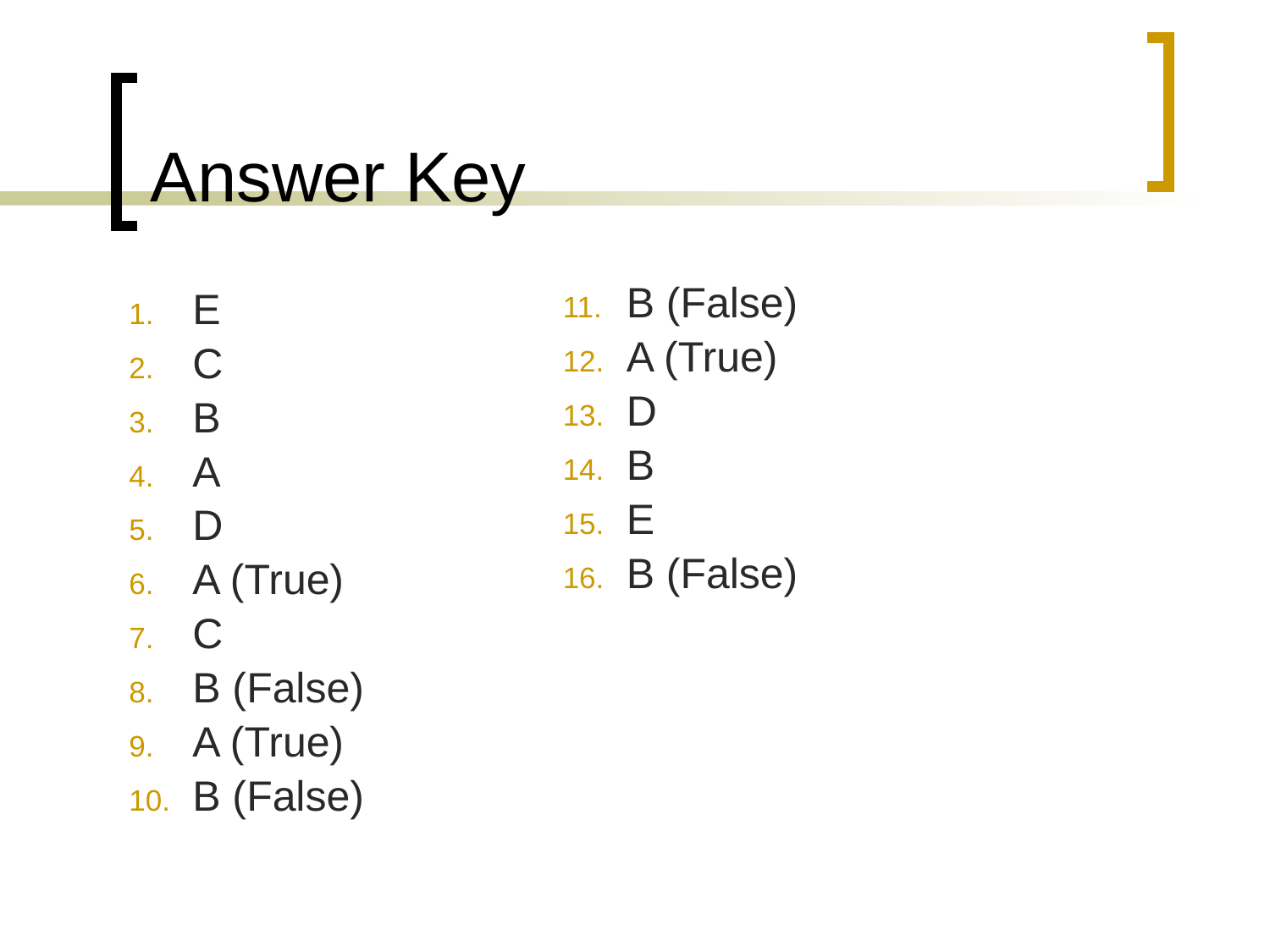

# Answer Key

E
C
B
A
D
A (True)
C
B (False)
A (True)
B (False)

B (False)
A (True)
D
B
E
B (False)